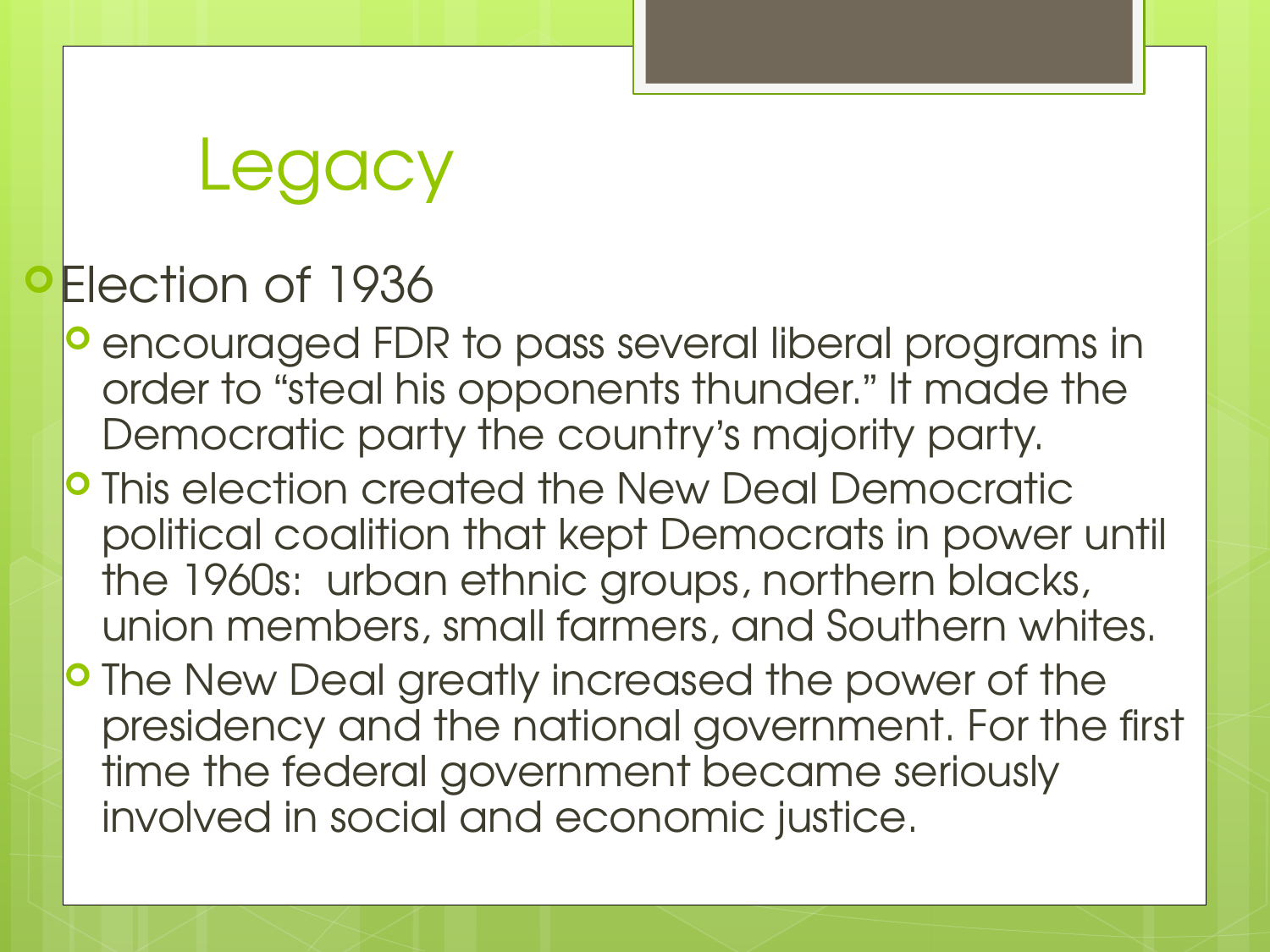

# Legacy
Election of 1936
encouraged FDR to pass several liberal programs in order to “steal his opponents thunder.” It made the Democratic party the country’s majority party.
This election created the New Deal Democratic political coalition that kept Democrats in power until the 1960s:  urban ethnic groups, northern blacks, union members, small farmers, and Southern whites.
The New Deal greatly increased the power of the presidency and the national government. For the first time the federal government became seriously involved in social and economic justice.